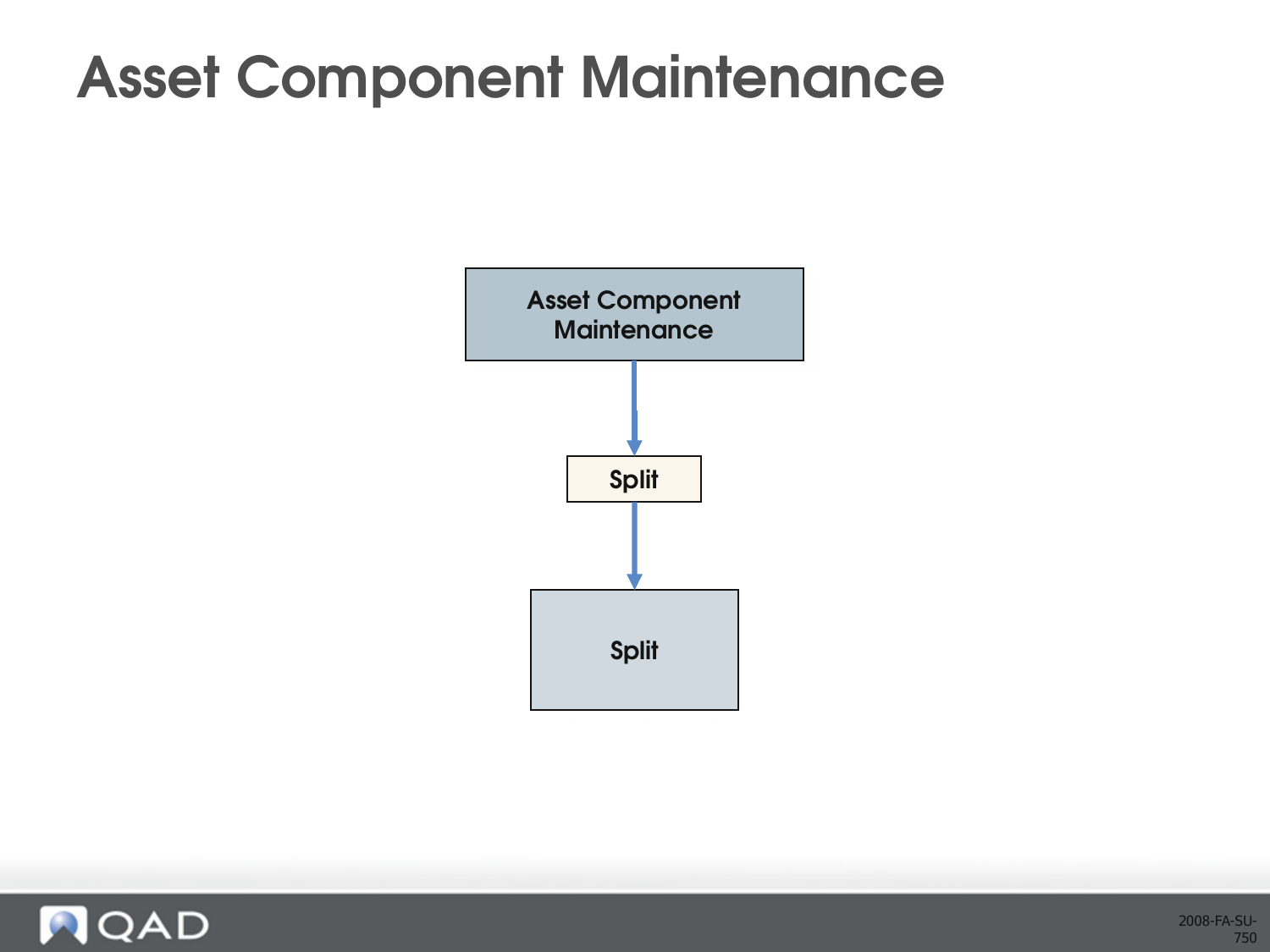

# Asset Component Maintenance
Asset Component Maintenance
Split
Split
2008-FA-SU-750